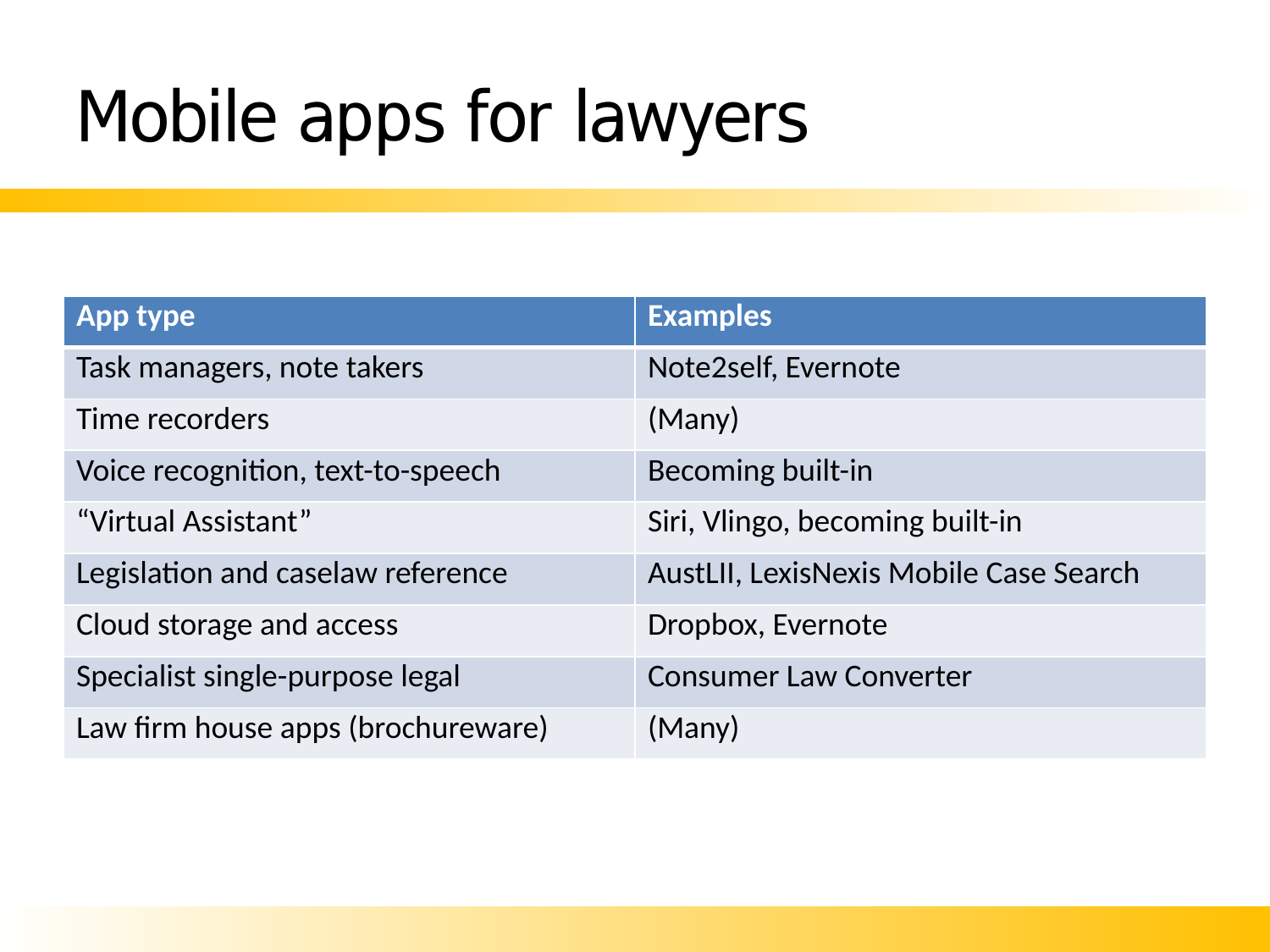

# Mobile apps for lawyers
| App type | Examples |
| --- | --- |
| Task managers, note takers | Note2self, Evernote |
| Time recorders | (Many) |
| Voice recognition, text-to-speech | Becoming built-in |
| “Virtual Assistant” | Siri, Vlingo, becoming built-in |
| Legislation and caselaw reference | AustLII, LexisNexis Mobile Case Search |
| Cloud storage and access | Dropbox, Evernote |
| Specialist single-purpose legal | Consumer Law Converter |
| Law firm house apps (brochureware) | (Many) |